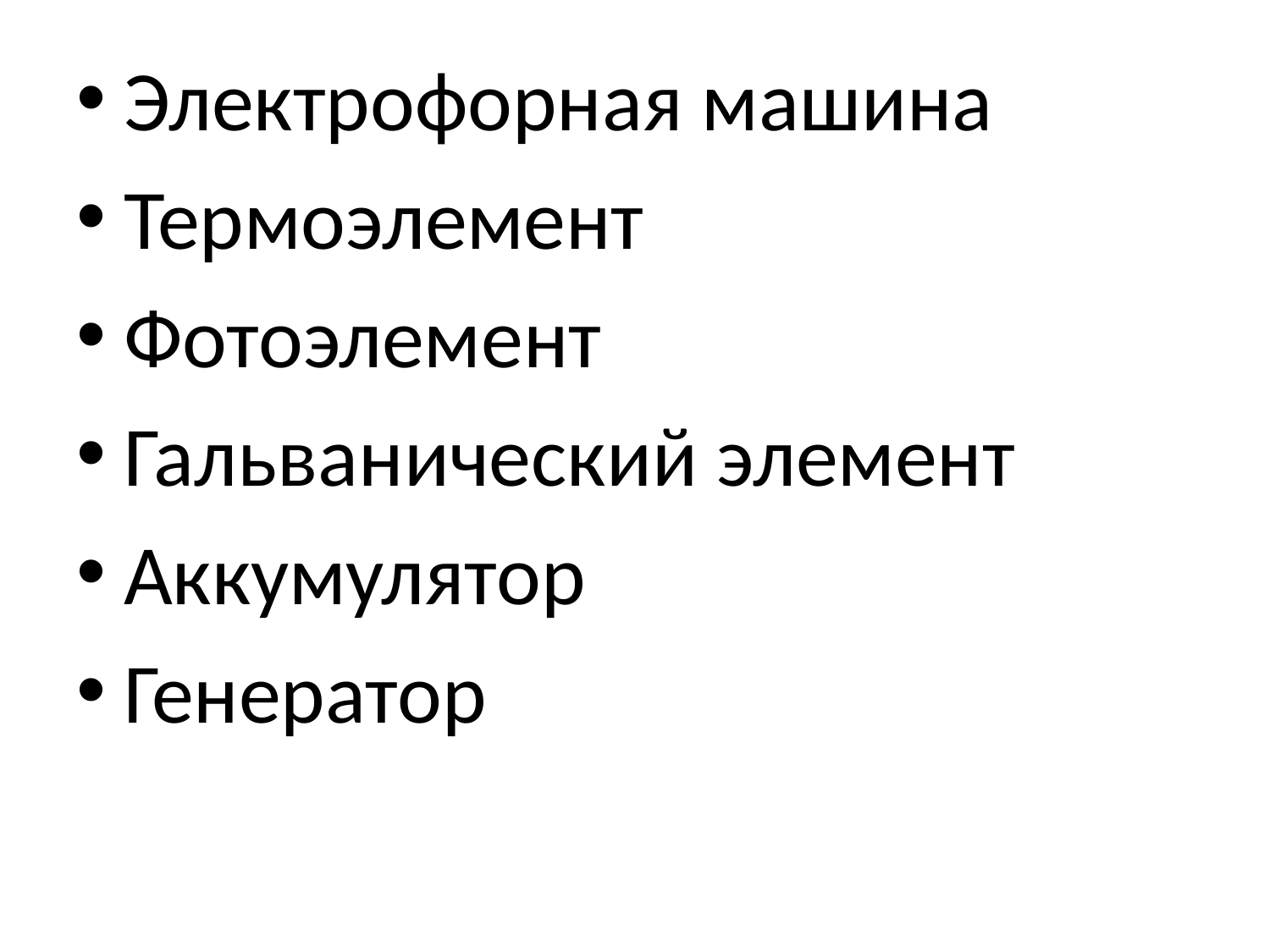

Электрофорная машина
Термоэлемент
Фотоэлемент
Гальванический элемент
Аккумулятор
Генератор